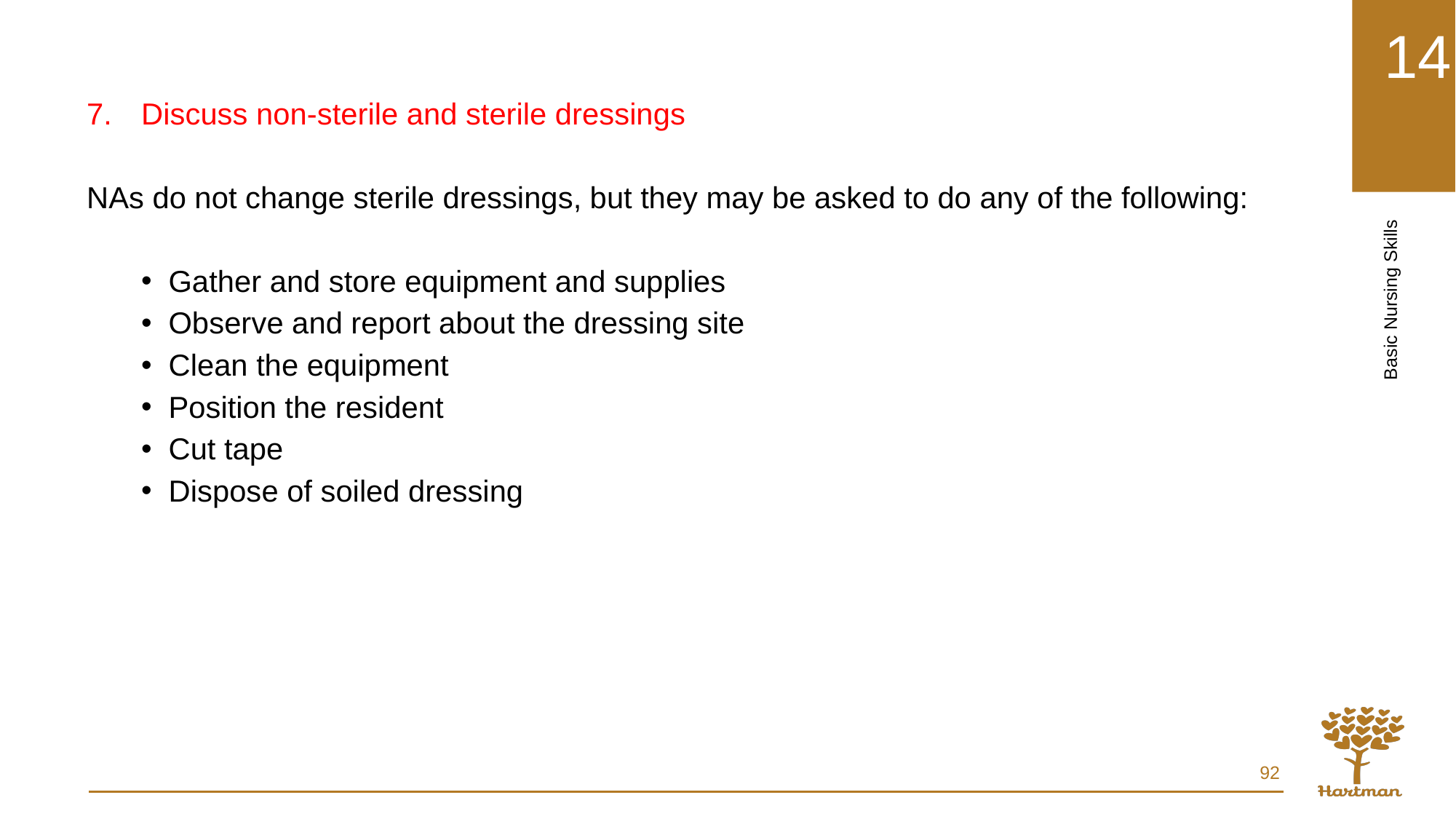

Discuss non-sterile and sterile dressings

NAs do not change sterile dressings, but they may be asked to do any of the following:

Gather and store equipment and supplies
Observe and report about the dressing site
Clean the equipment
Position the resident
Cut tape
Dispose of soiled dressing
92